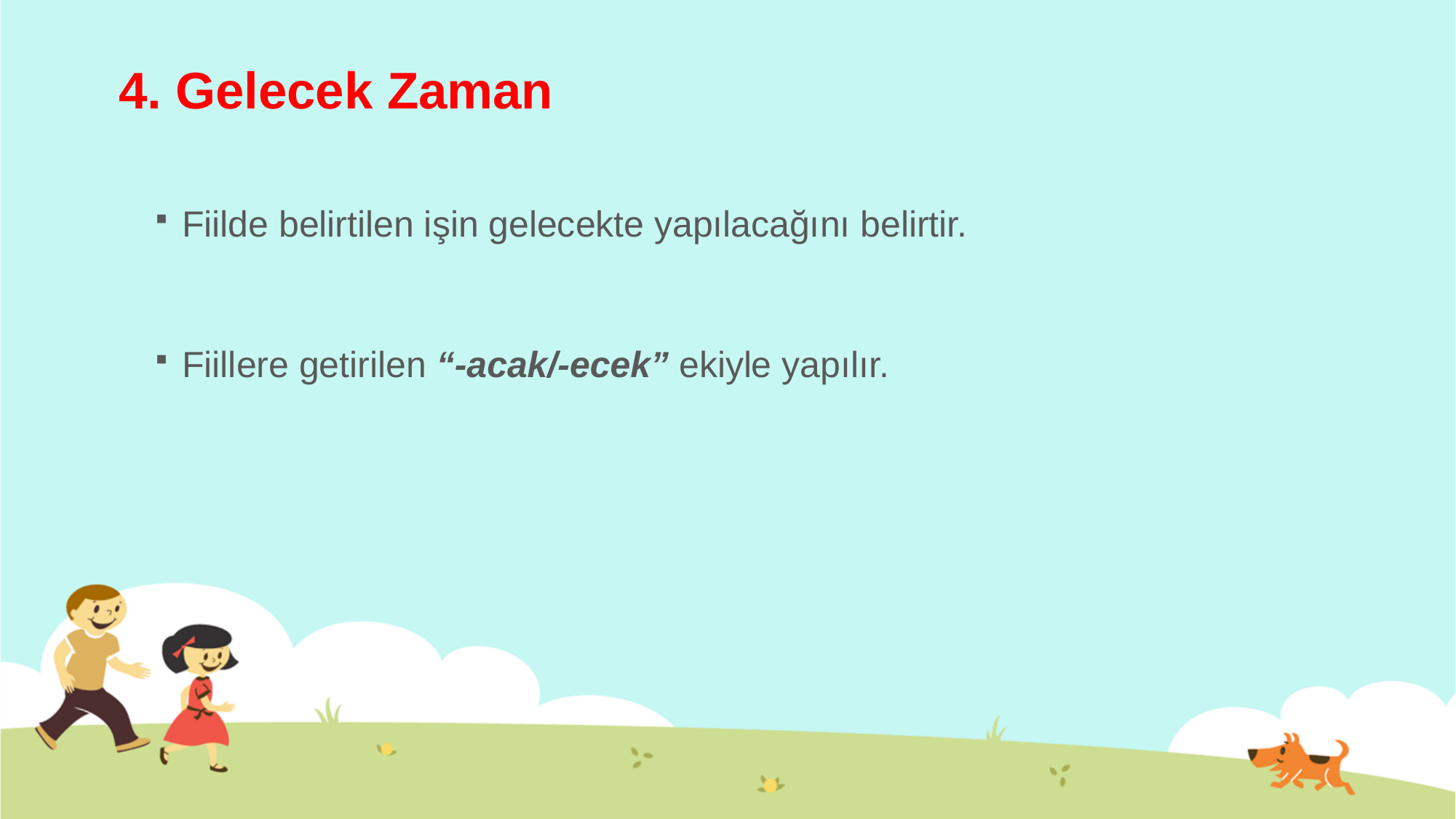

# 4. Gelecek Zaman
Fiilde belirtilen işin gelecekte yapılacağını belirtir.
Fiillere getirilen “-acak/-ecek” ekiyle yapılır.